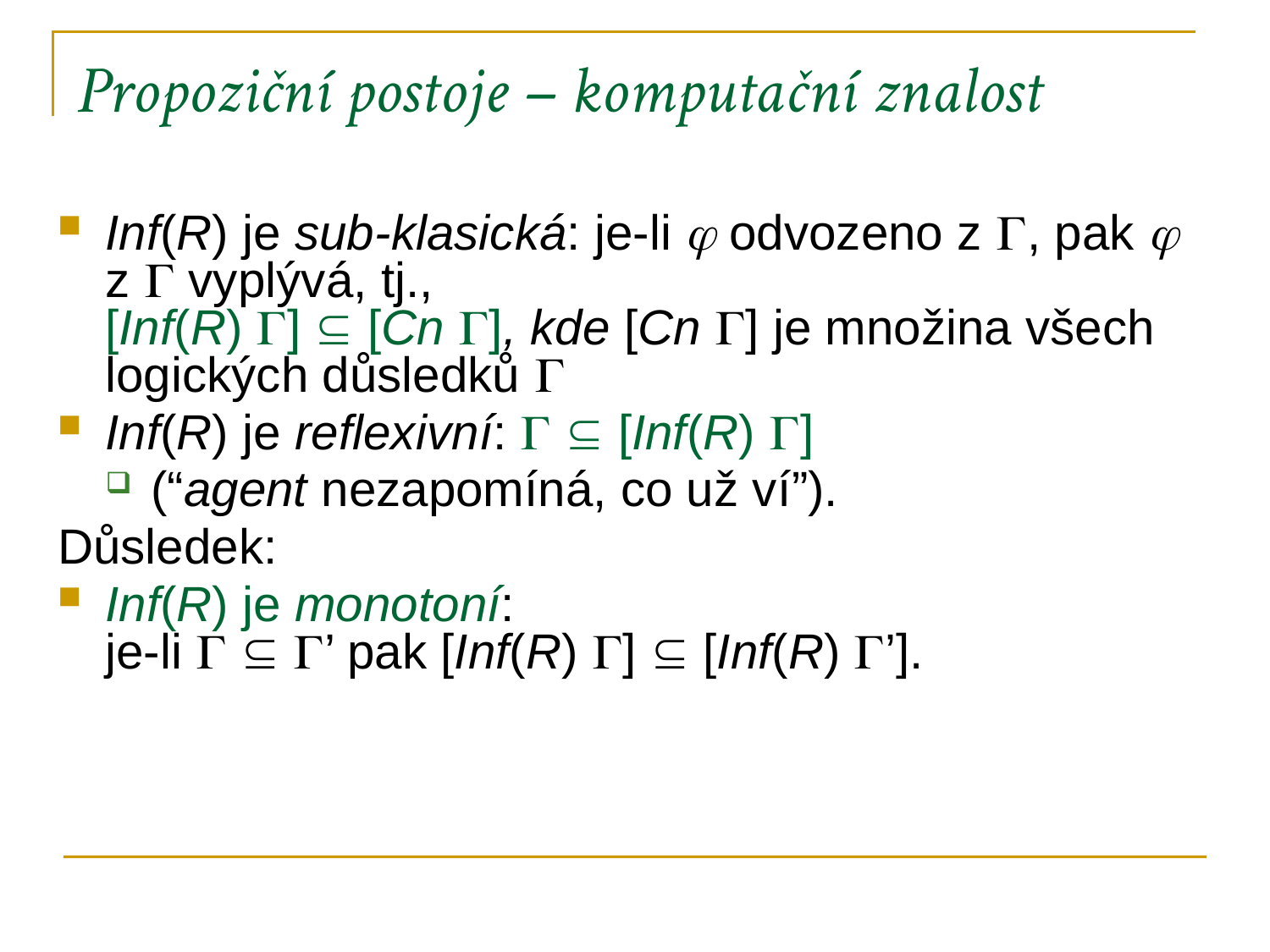

# Propoziční postoje – komputační znalost
Inf(R) je sub-klasická: je-li ϕ odvozeno z Γ, pak ϕ  z Γ vyplývá, tj.,
[Inf(R) Γ] ⊆ [Cn Γ], kde [Cn Γ] je množina všech logických důsledků Γ
Inf(R) je reflexivní: Γ ⊆ [Inf(R) Γ]
(“agent nezapomíná, co už ví”).
Důsledek:
Inf(R) je monotoní:
je-li Γ ⊆ Γ’ pak [Inf(R) Γ] ⊆ [Inf(R) Γ’].